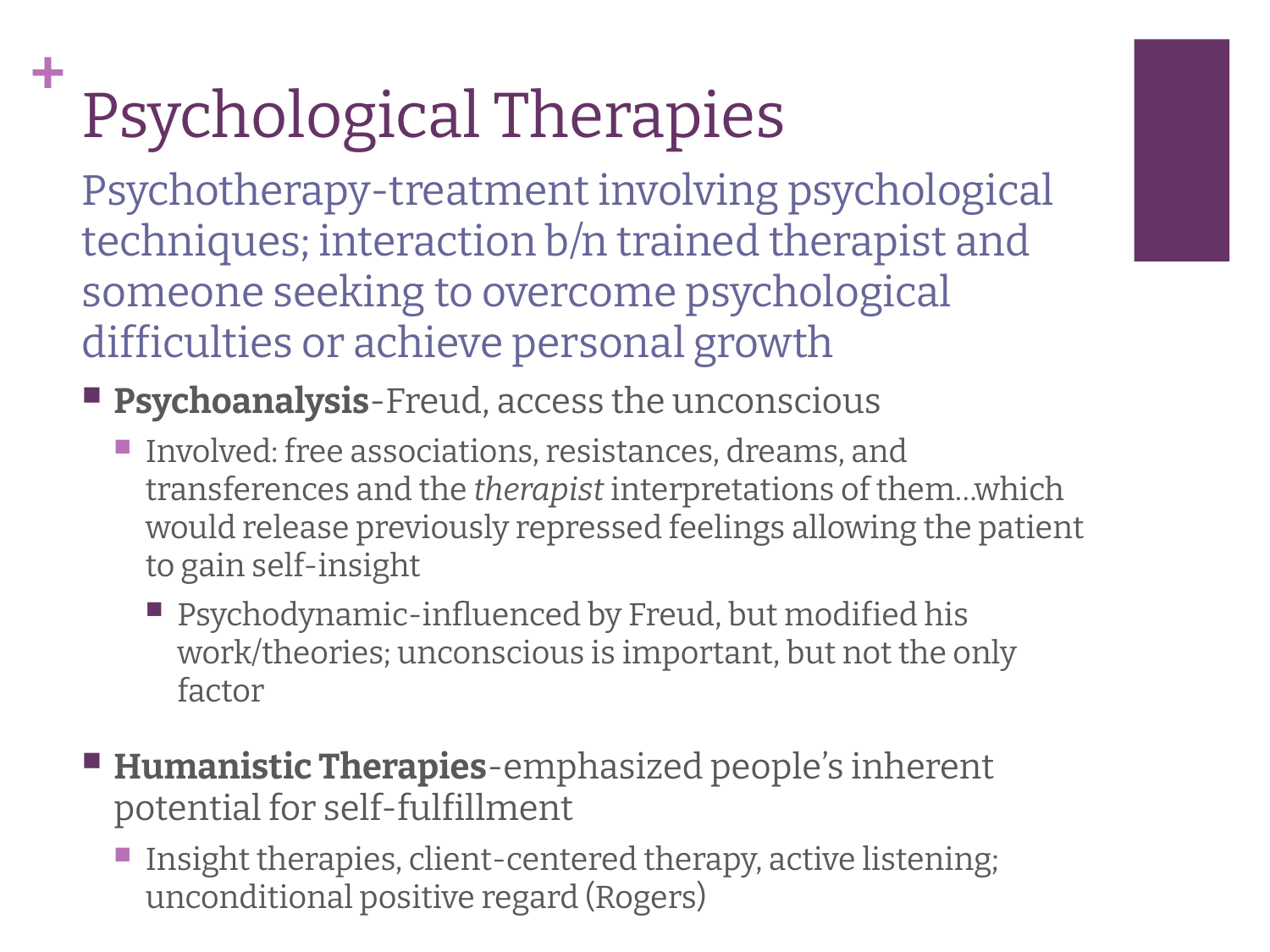

# Psychological Therapies
Psychotherapy-treatment involving psychological techniques; interaction b/n trained therapist and someone seeking to overcome psychological difficulties or achieve personal growth
Psychoanalysis-Freud, access the unconscious
Involved: free associations, resistances, dreams, and transferences and the therapist interpretations of them…which would release previously repressed feelings allowing the patient to gain self-insight
Psychodynamic-influenced by Freud, but modified his work/theories; unconscious is important, but not the only factor
Humanistic Therapies-emphasized people’s inherent potential for self-fulfillment
Insight therapies, client-centered therapy, active listening; unconditional positive regard (Rogers)